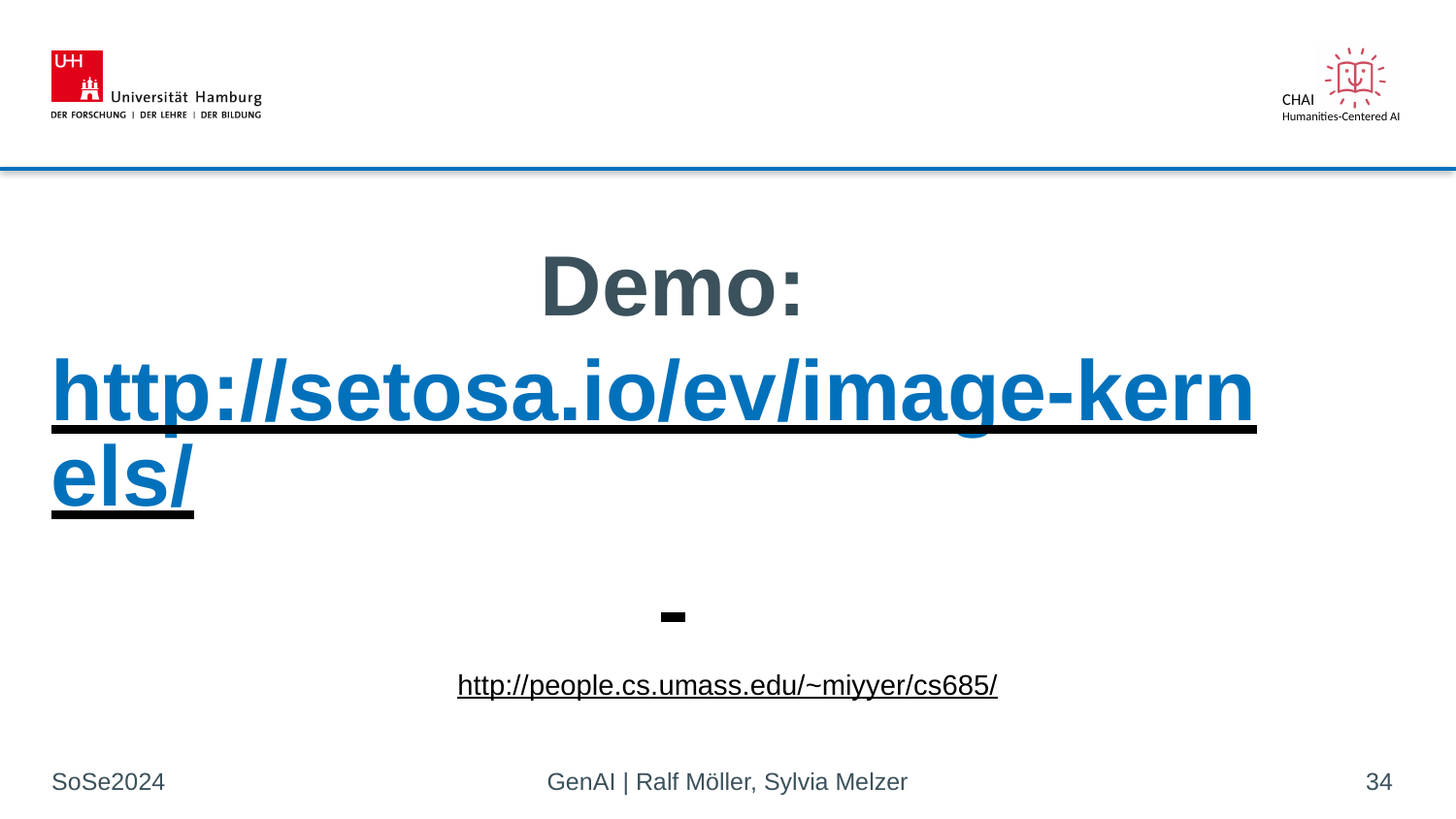

# Demo:
http://setosa.io/ev/image-kernels/
http://people.cs.umass.edu/~miyyer/cs685/
SoSe2024
GenAI | Ralf Möller, Sylvia Melzer
34